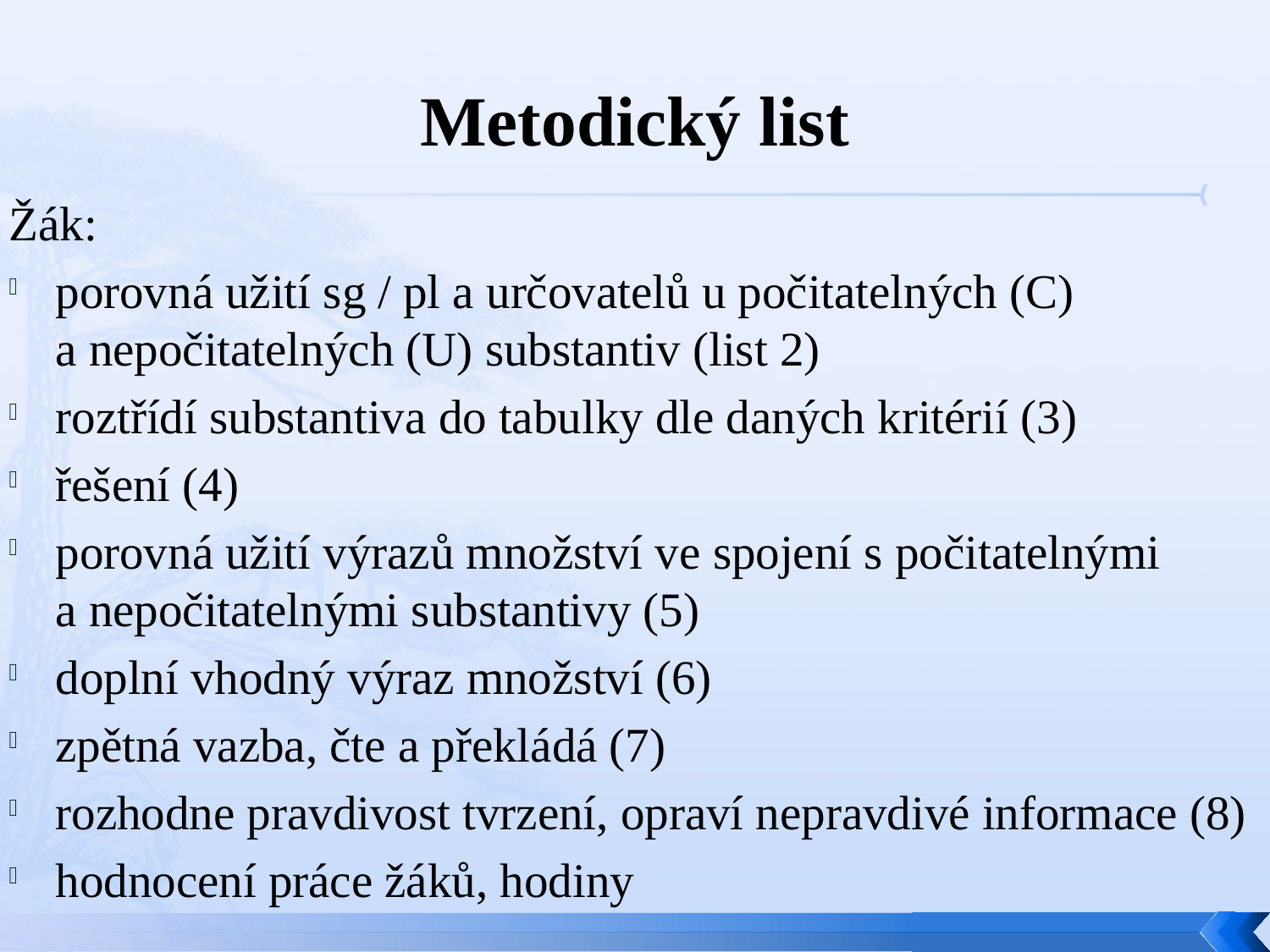

# Metodický list
Žák:
porovná užití sg / pl a určovatelů u počitatelných (C)
a nepočitatelných (U) substantiv (list 2)
roztřídí substantiva do tabulky dle daných kritérií (3)
řešení (4)
porovná užití výrazů množství ve spojení s počitatelnými
a nepočitatelnými substantivy (5)
doplní vhodný výraz množství (6)
zpětná vazba, čte a překládá (7)
rozhodne pravdivost tvrzení, opraví nepravdivé informace (8)
hodnocení práce žáků, hodiny